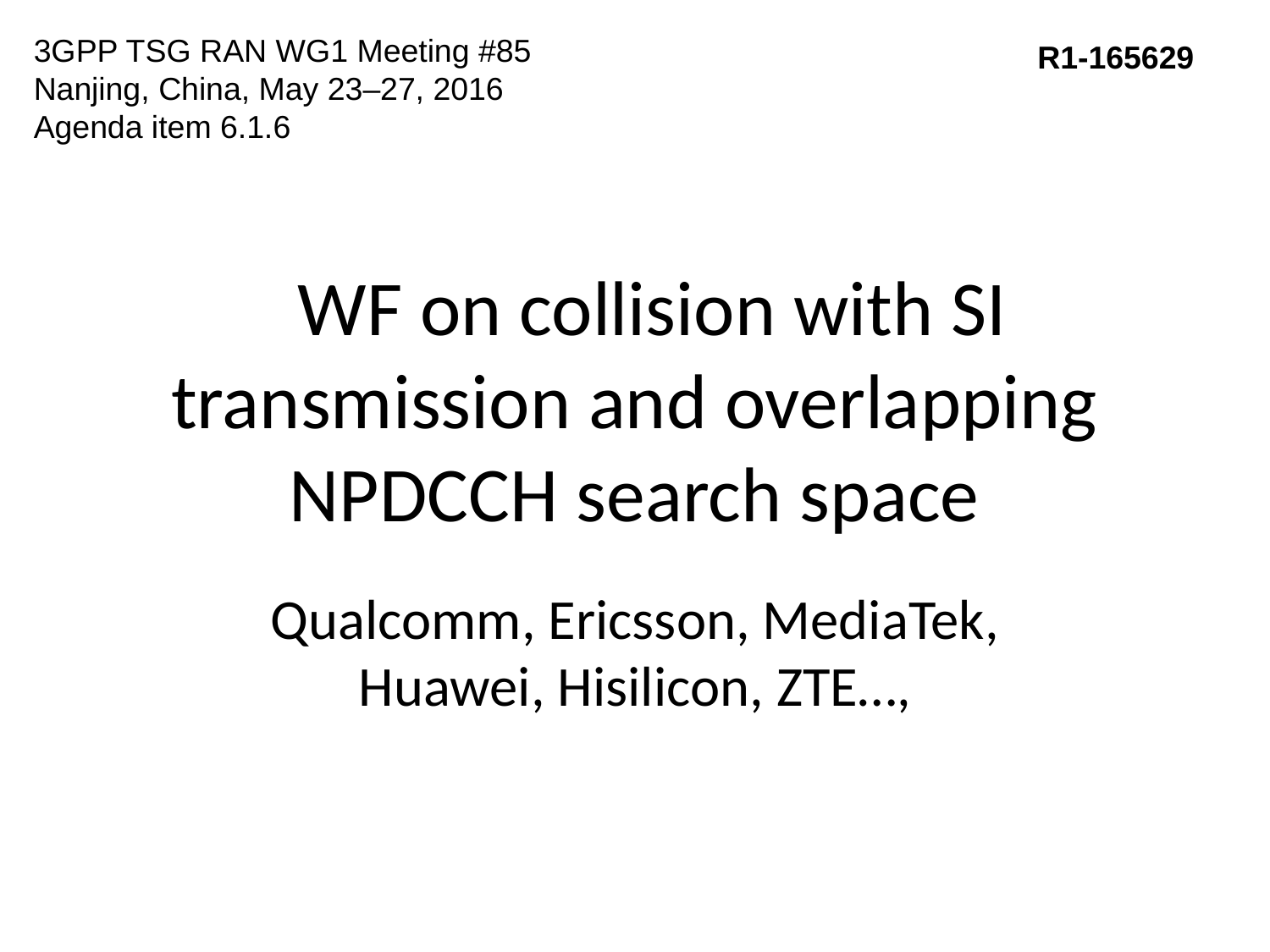

3GPP TSG RAN WG1 Meeting #85
Nanjing, China, May 23–27, 2016
Agenda item 6.1.6
R1-165629
# WF on collision with SI transmission and overlapping NPDCCH search space
Qualcomm, Ericsson, MediaTek, Huawei, Hisilicon, ZTE…,